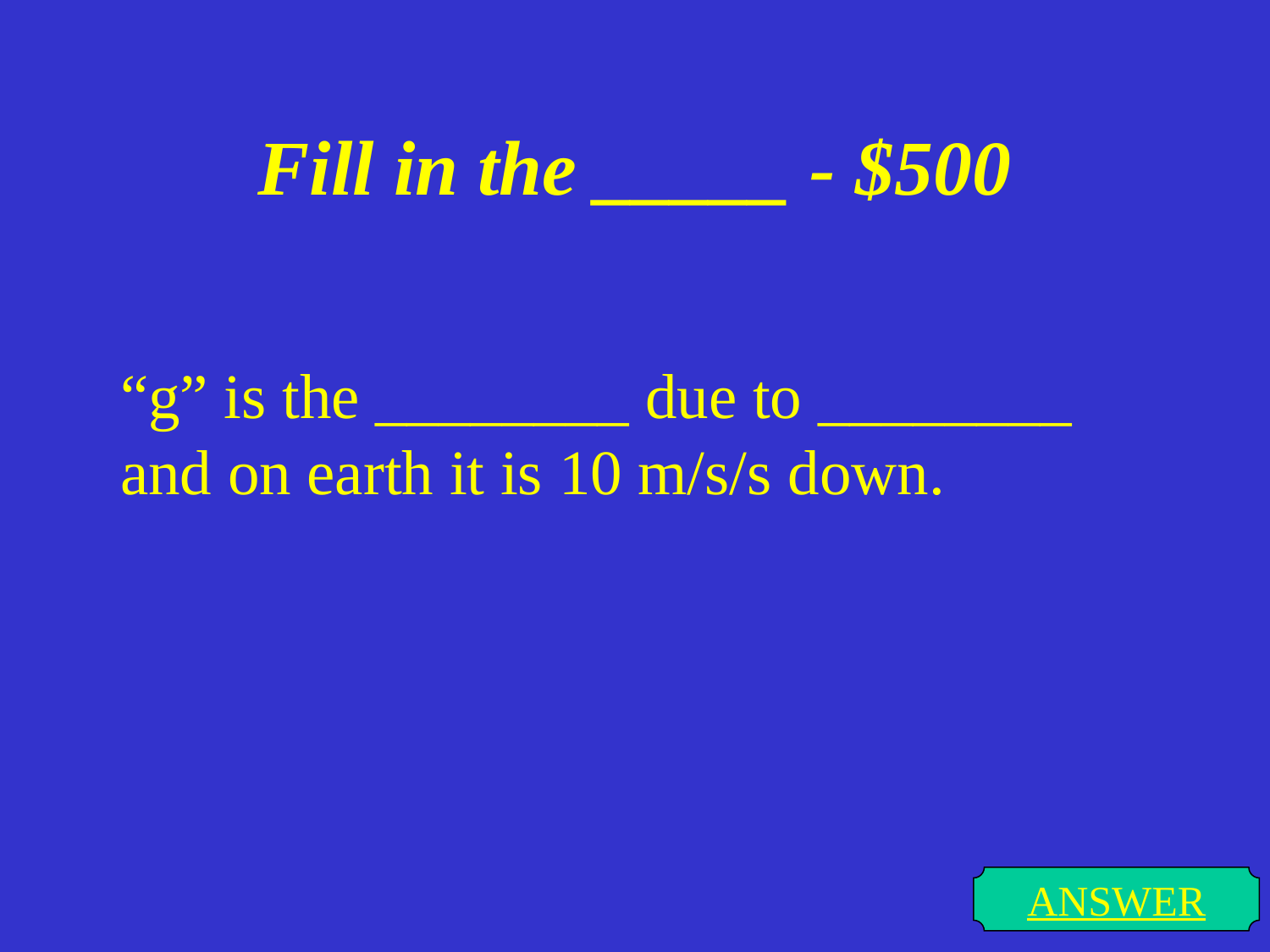

# Fill in the _____ - $500
“g” is the ________ due to ________ and on earth it is 10 m/s/s down.

ANSWER